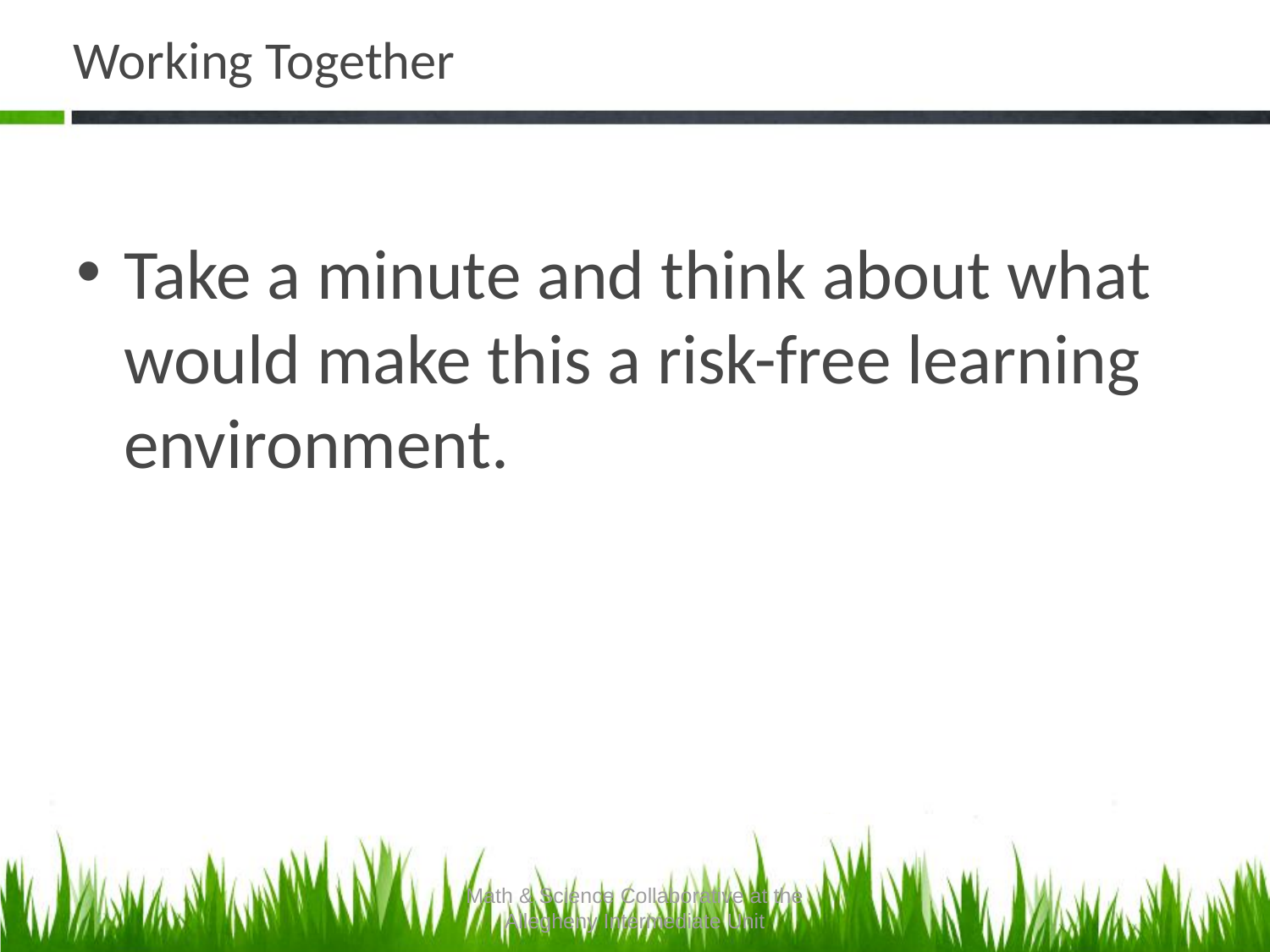

# Working Together
Take a minute and think about what would make this a risk-free learning environment.
Math & Science Collaborative at the Allegheny Intermediate Unit